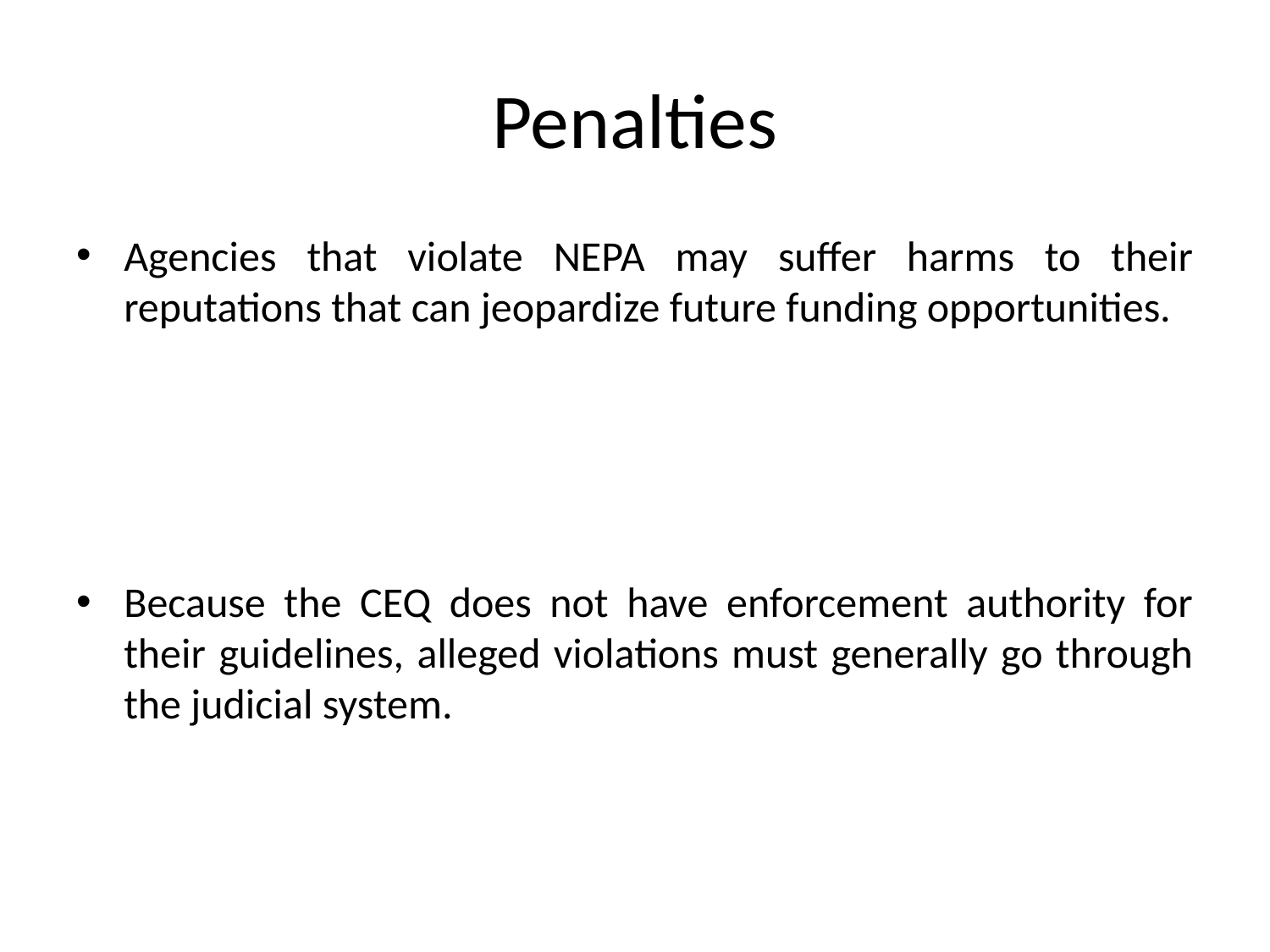

# Penalties
Agencies that violate NEPA may suffer harms to their reputations that can jeopardize future funding opportunities.

Because the CEQ does not have enforcement authority for their guidelines, alleged violations must generally go through the judicial system.